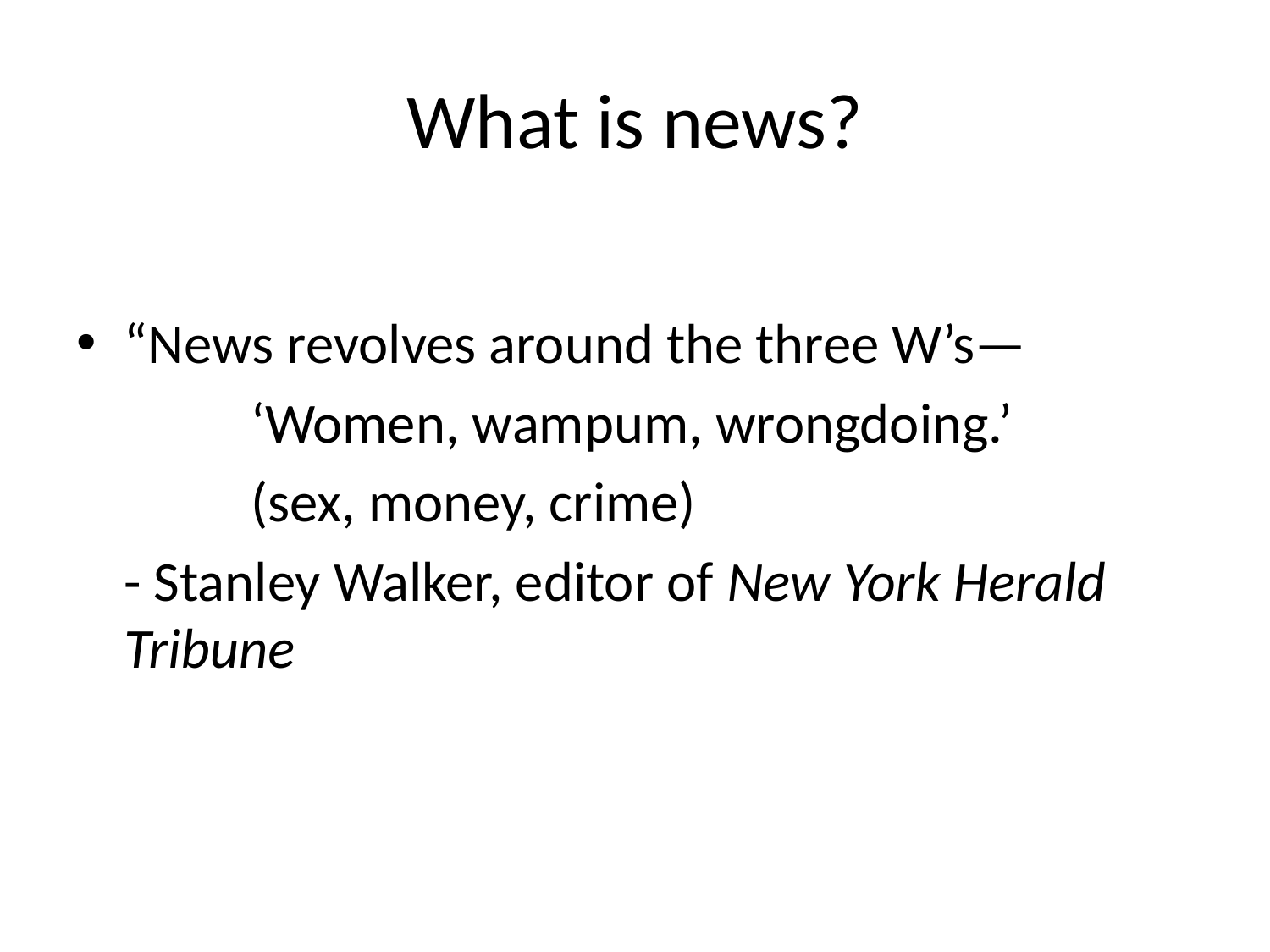

# What is news?

“News revolves around the three W’s—
		‘Women, wampum, wrongdoing.’
 		(sex, money, crime)
	- Stanley Walker, editor of New York Herald Tribune